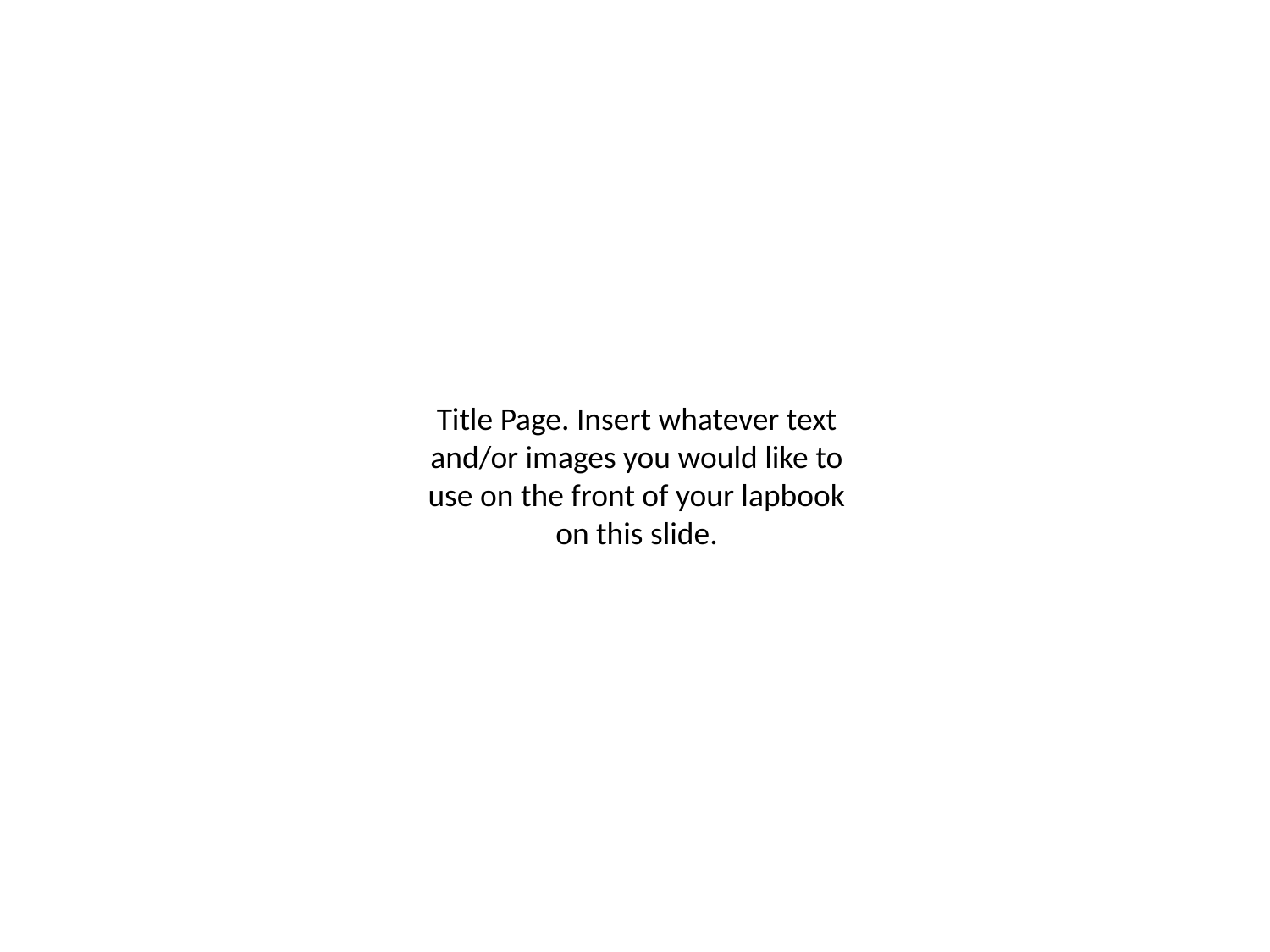

Title Page. Insert whatever text and/or images you would like to use on the front of your lapbook on this slide.